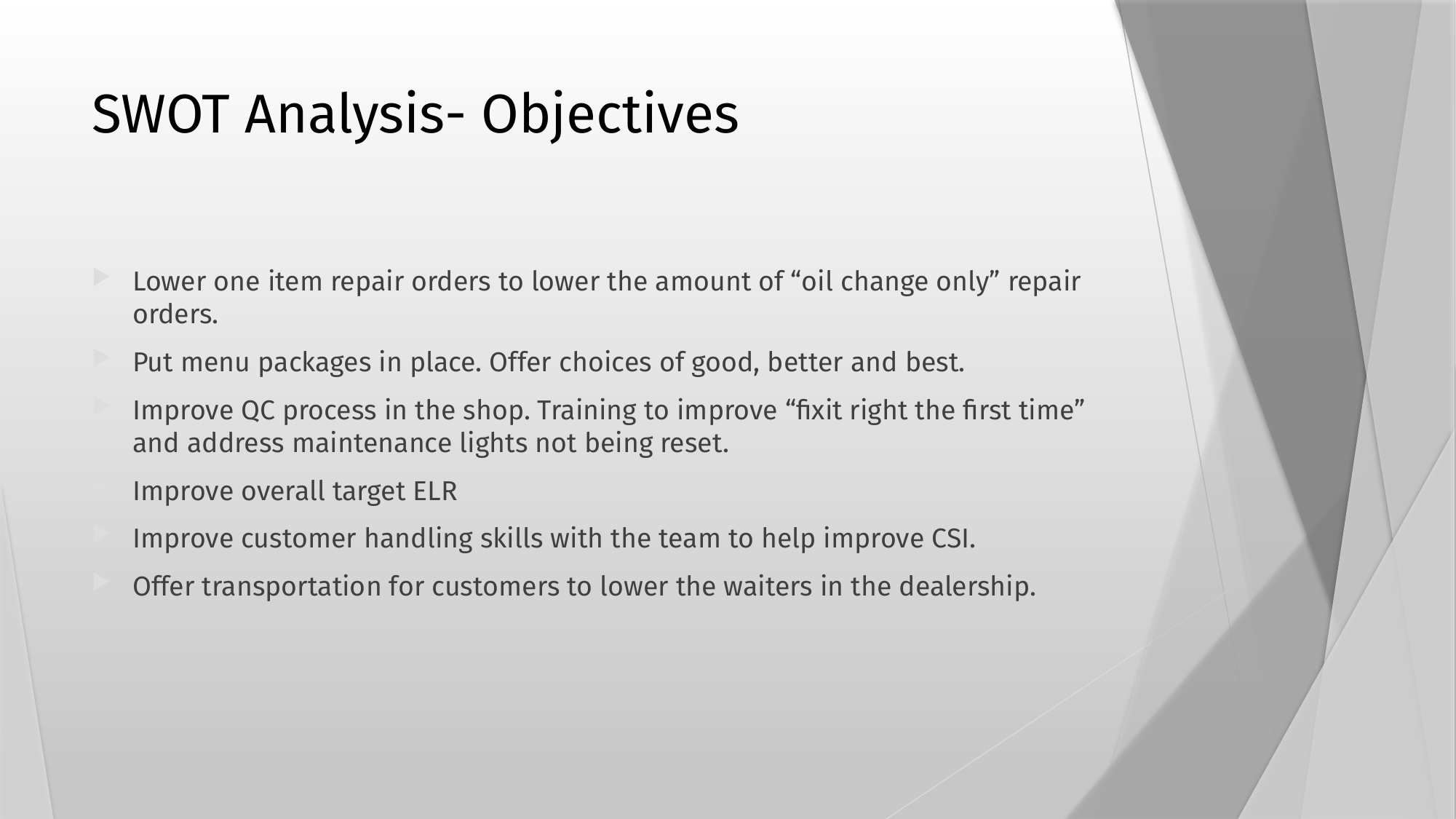

# SWOT Analysis- Objectives
Lower one item repair orders to lower the amount of “oil change only” repair orders.
Put menu packages in place. Offer choices of good, better and best.
Improve QC process in the shop. Training to improve “fixit right the first time” and address maintenance lights not being reset.
Improve overall target ELR
Improve customer handling skills with the team to help improve CSI.
Offer transportation for customers to lower the waiters in the dealership.